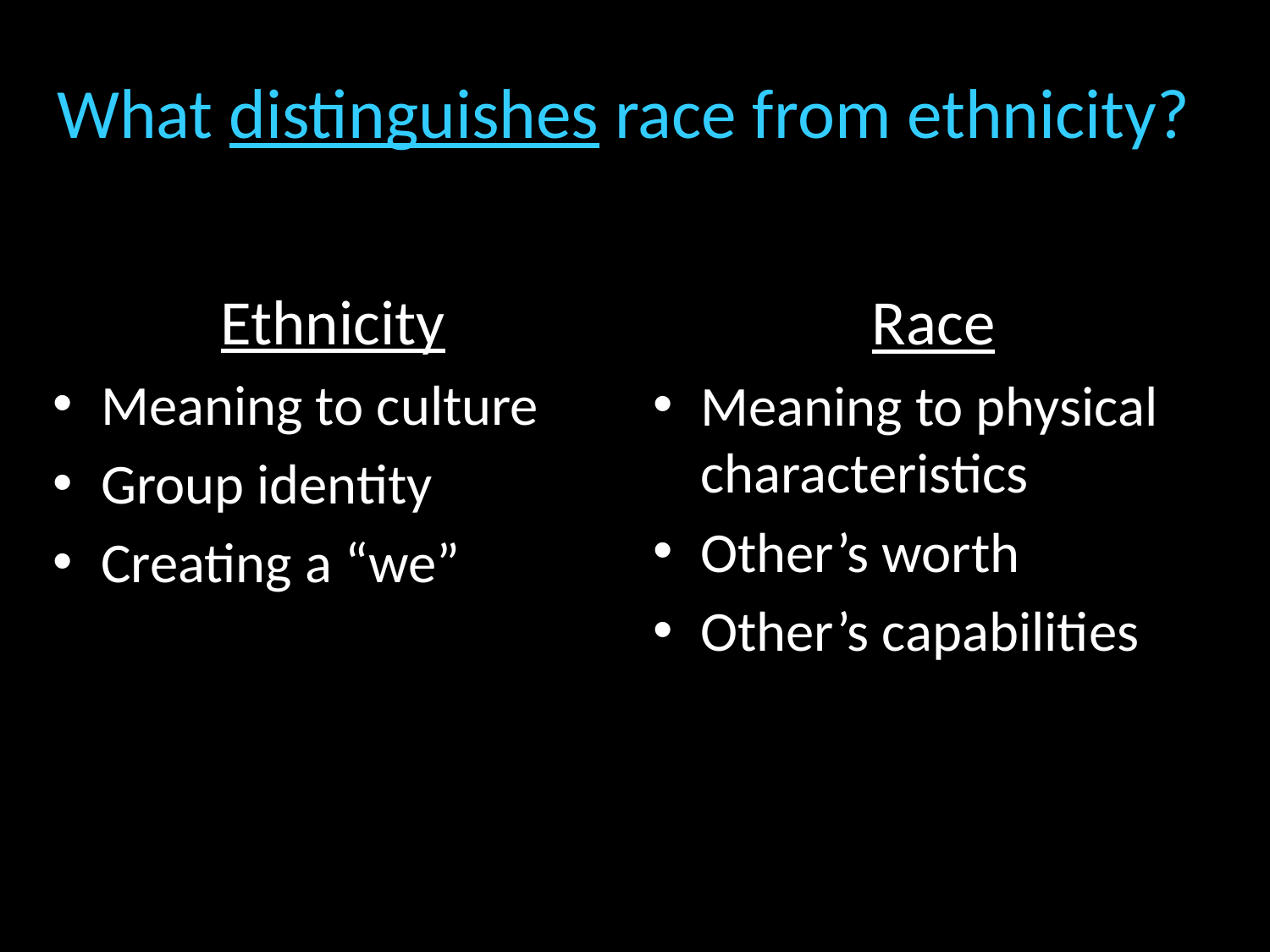

# What distinguishes race from ethnicity?
Ethnicity
Meaning to culture
Group identity
Creating a “we”

Race
Meaning to physical characteristics
Other’s worth
Other’s capabilities